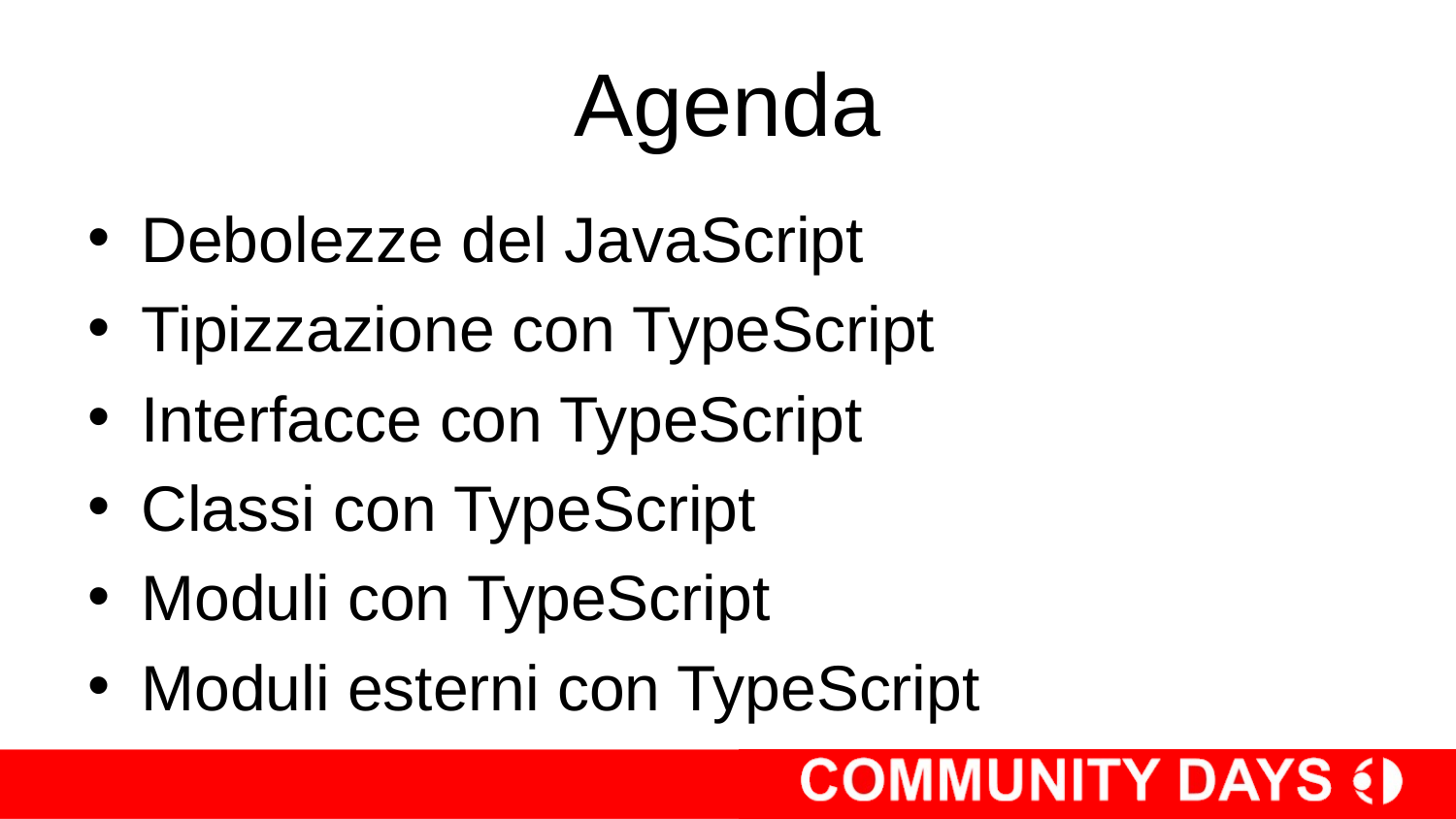

# Agenda
Debolezze del JavaScript
Tipizzazione con TypeScript
Interfacce con TypeScript
Classi con TypeScript
Moduli con TypeScript
Moduli esterni con TypeScript